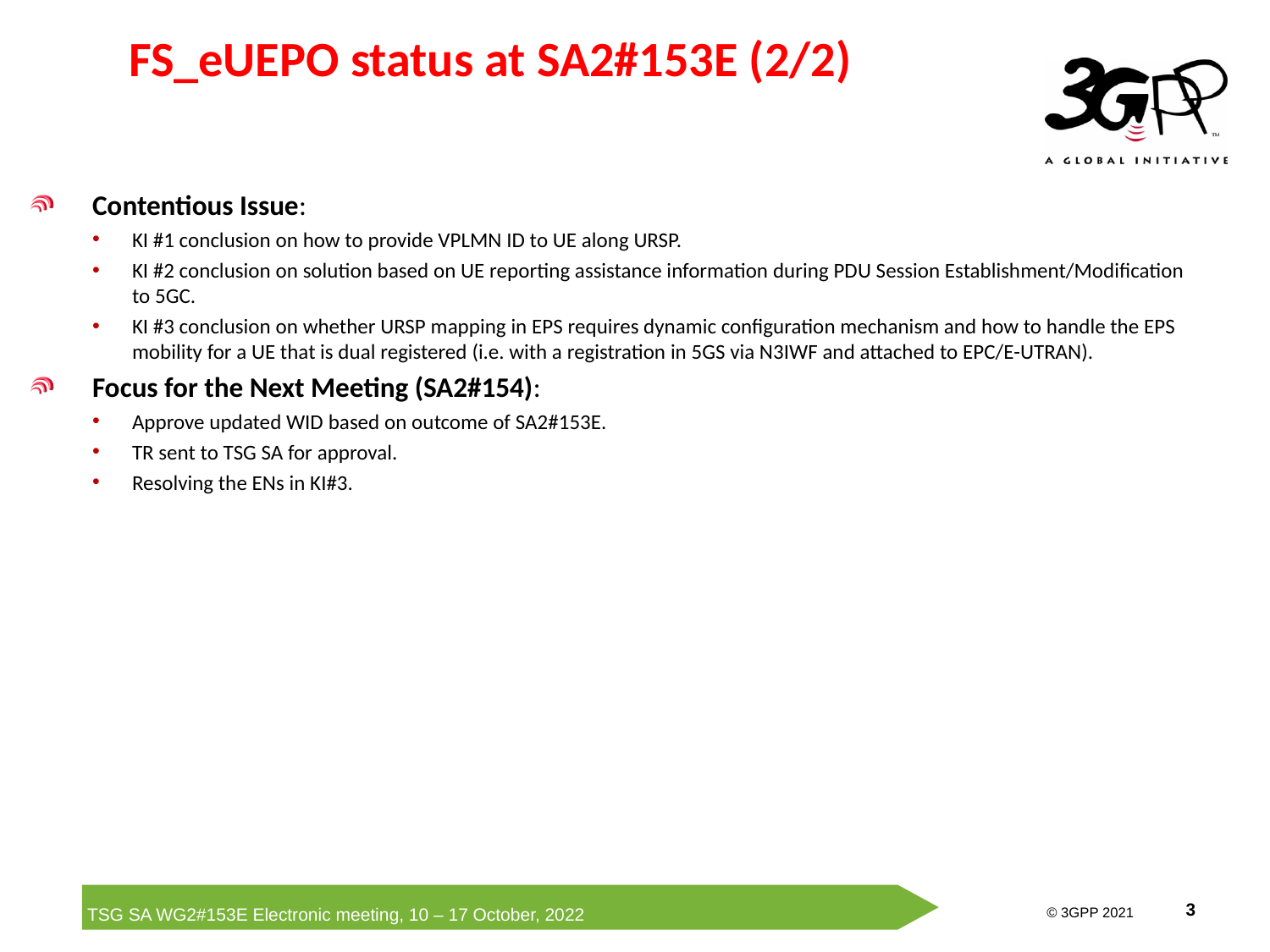

# FS_eUEPO status at SA2#153E (2/2)
Contentious Issue:
KI #1 conclusion on how to provide VPLMN ID to UE along URSP.
KI #2 conclusion on solution based on UE reporting assistance information during PDU Session Establishment/Modification to 5GC.
KI #3 conclusion on whether URSP mapping in EPS requires dynamic configuration mechanism and how to handle the EPS mobility for a UE that is dual registered (i.e. with a registration in 5GS via N3IWF and attached to EPC/E-UTRAN).
Focus for the Next Meeting (SA2#154):
Approve updated WID based on outcome of SA2#153E.
TR sent to TSG SA for approval.
Resolving the ENs in KI#3.